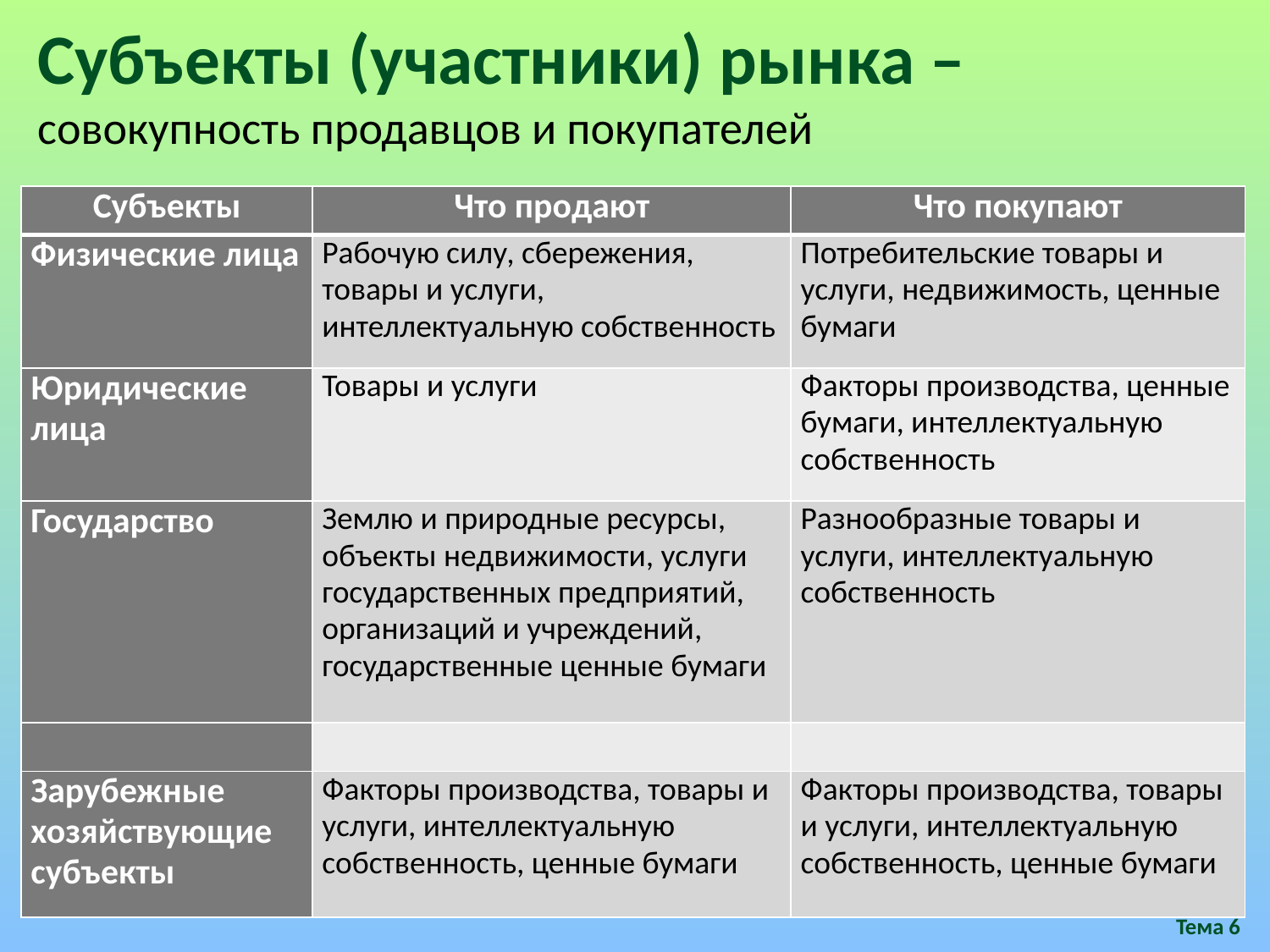

Субъекты (участники) рынка – совокупность продавцов и покупателей
| Субъекты | Что продают | Что покупают |
| --- | --- | --- |
| Физические лица | Рабочую силу, сбережения, товары и услуги, интеллектуальную собственность | Потребительские товары и услуги, недвижимость, ценные бумаги |
| Юридические лица | Товары и услуги | Факторы производства, ценные бумаги, интеллектуальную собственность |
| Государство | Землю и природные ресурсы, объекты недвижимости, услуги государственных предприятий, организаций и учреждений, государственные ценные бумаги | Разнообразные товары и услуги, интеллектуальную собственность |
|  |  |  |
| Зарубежные хозяйствующие субъекты | Факторы производства, товары и услуги, интеллектуальную собственность, ценные бумаги | Факторы производства, товары и услуги, интеллектуальную собственность, ценные бумаги |
Тема 6